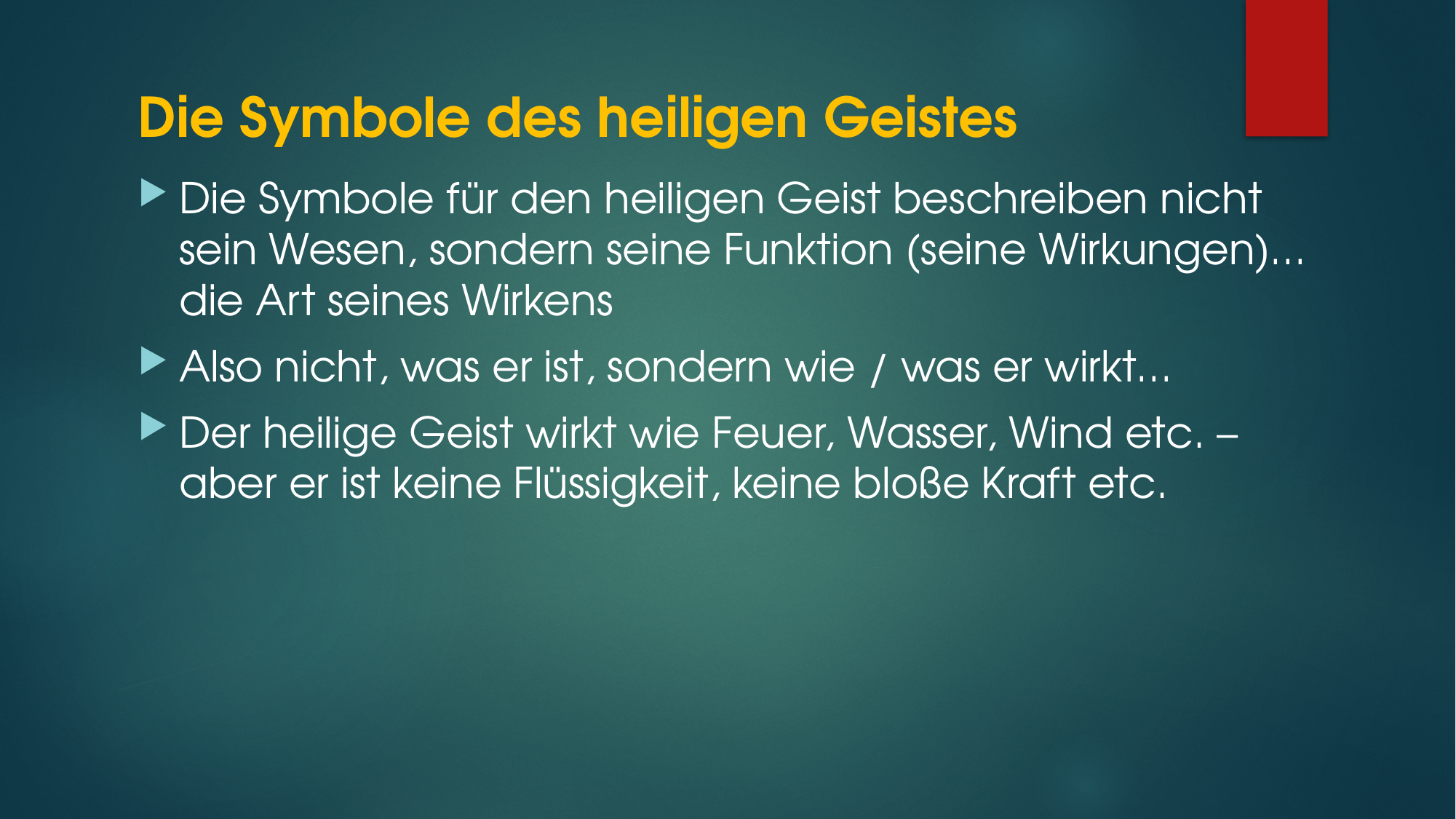

# Die Symbole des heiligen Geistes
Die Symbole für den heiligen Geist beschreiben nicht sein Wesen, sondern seine Funktion (seine Wirkungen)… die Art seines Wirkens
Also nicht, was er ist, sondern wie / was er wirkt…
Der heilige Geist wirkt wie Feuer, Wasser, Wind etc. – aber er ist keine Flüssigkeit, keine bloße Kraft etc.